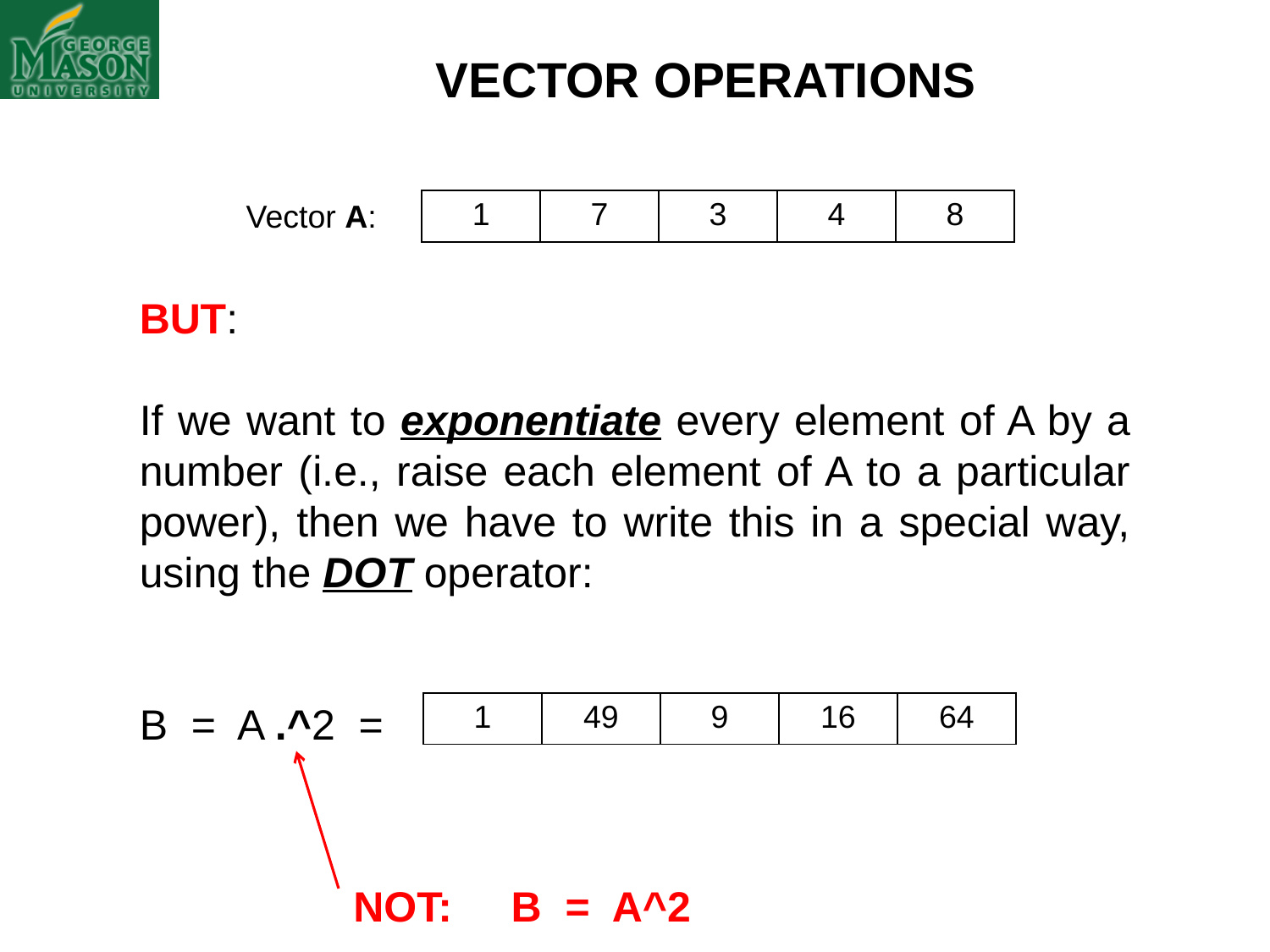

VECTOR OPERATIONS
Vector A:
| 1 | 7 | 3 | 4 | 8 |
| --- | --- | --- | --- | --- |
BUT:

If we want to exponentiate every element of A by a number (i.e., raise each element of A to a particular power), then we have to write this in a special way, using the DOT operator:

B  =  A .^2  =

| 1 | 49 | 9 | 16 | 64 |
| --- | --- | --- | --- | --- |
NOT:     B  =  A^2